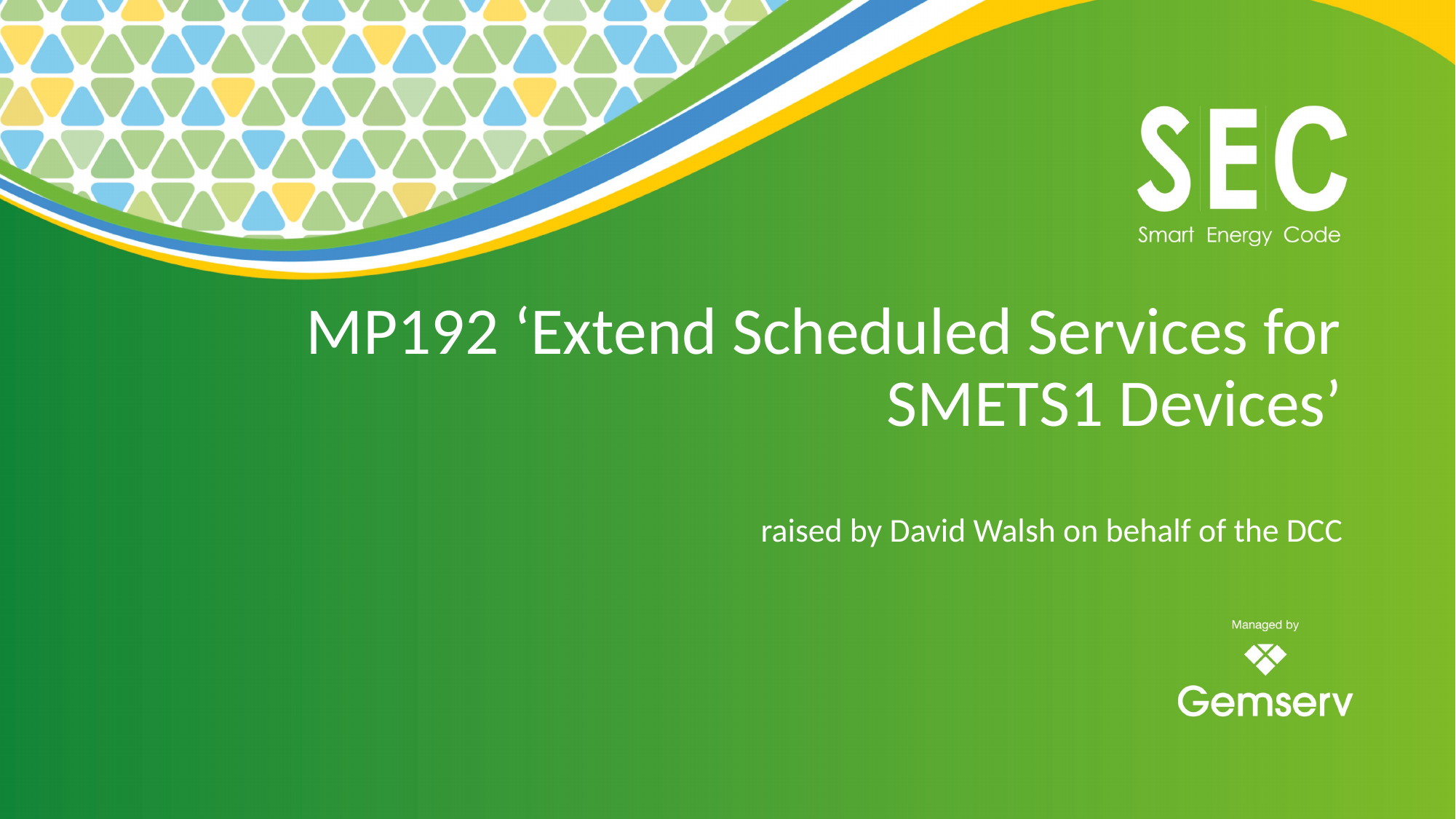

# MP192 ‘Extend Scheduled Services for SMETS1 Devices’ raised by David Walsh on behalf of the DCC